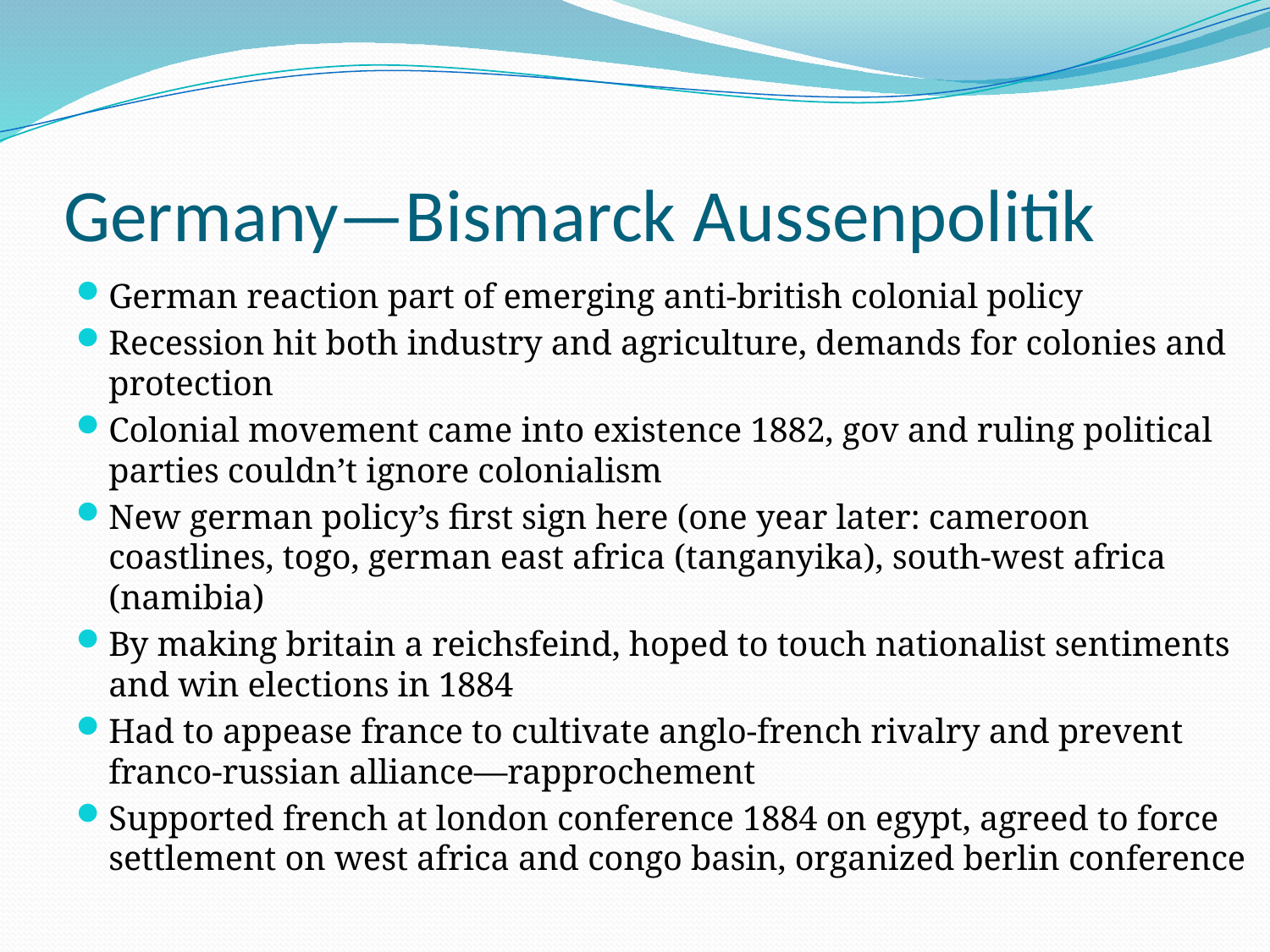

# Germany—Bismarck Aussenpolitik
German reaction part of emerging anti-british colonial policy
Recession hit both industry and agriculture, demands for colonies and protection
Colonial movement came into existence 1882, gov and ruling political parties couldn’t ignore colonialism
New german policy’s first sign here (one year later: cameroon coastlines, togo, german east africa (tanganyika), south-west africa (namibia)
By making britain a reichsfeind, hoped to touch nationalist sentiments and win elections in 1884
Had to appease france to cultivate anglo-french rivalry and prevent franco-russian alliance—rapprochement
Supported french at london conference 1884 on egypt, agreed to force settlement on west africa and congo basin, organized berlin conference